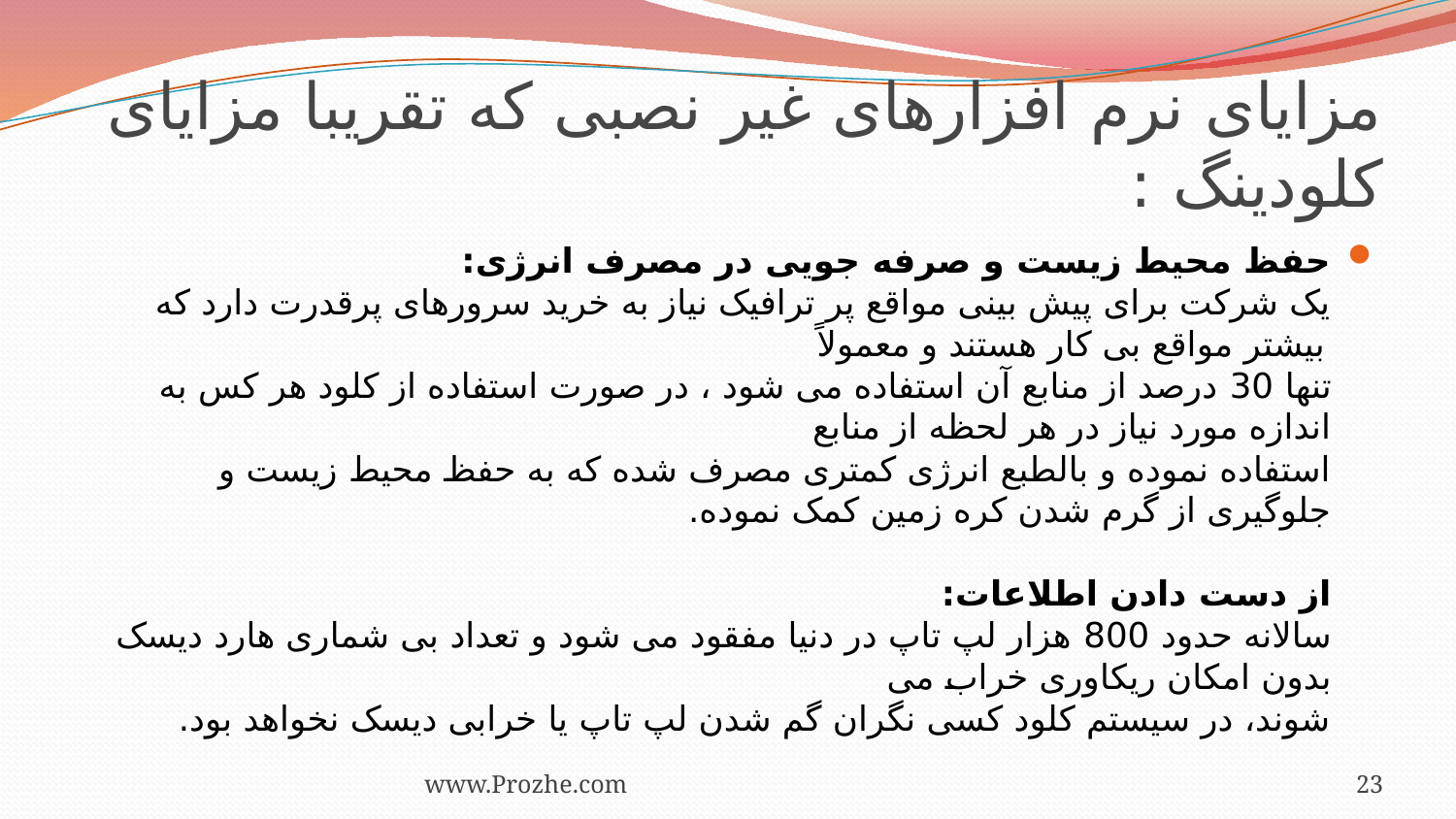

# مزايای نرم افزارهای غير نصبی که تقريبا مزايای کلودينگ :
حفظ محیط زیست و صرفه جویی در مصرف انرژی:
یک شرکت برای پیش بینی مواقع پر ترافیک نیاز به خرید سرورهای پرقدرت دارد که بیشتر مواقع بی کار هستند و معمولاً
تنها 30 درصد از منابع آن استفاده می شود ، در صورت استفاده از کلود هر کس به اندازه مورد نیاز در هر لحظه از منابع
استفاده نموده و بالطبع انرژی کمتری مصرف شده که به حفظ محیط زیست و جلوگیری از گرم شدن کره زمین کمک نموده.
از دست دادن اطلاعات:
سالانه حدود 800 هزار لپ تاپ در دنیا مفقود می شود و تعداد بی شماری هارد دیسک بدون امکان ریکاوری خراب می
شوند، در سیستم کلود کسی نگران گم شدن لپ تاپ یا خرابی دیسک نخواهد بود.
www.Prozhe.com
23